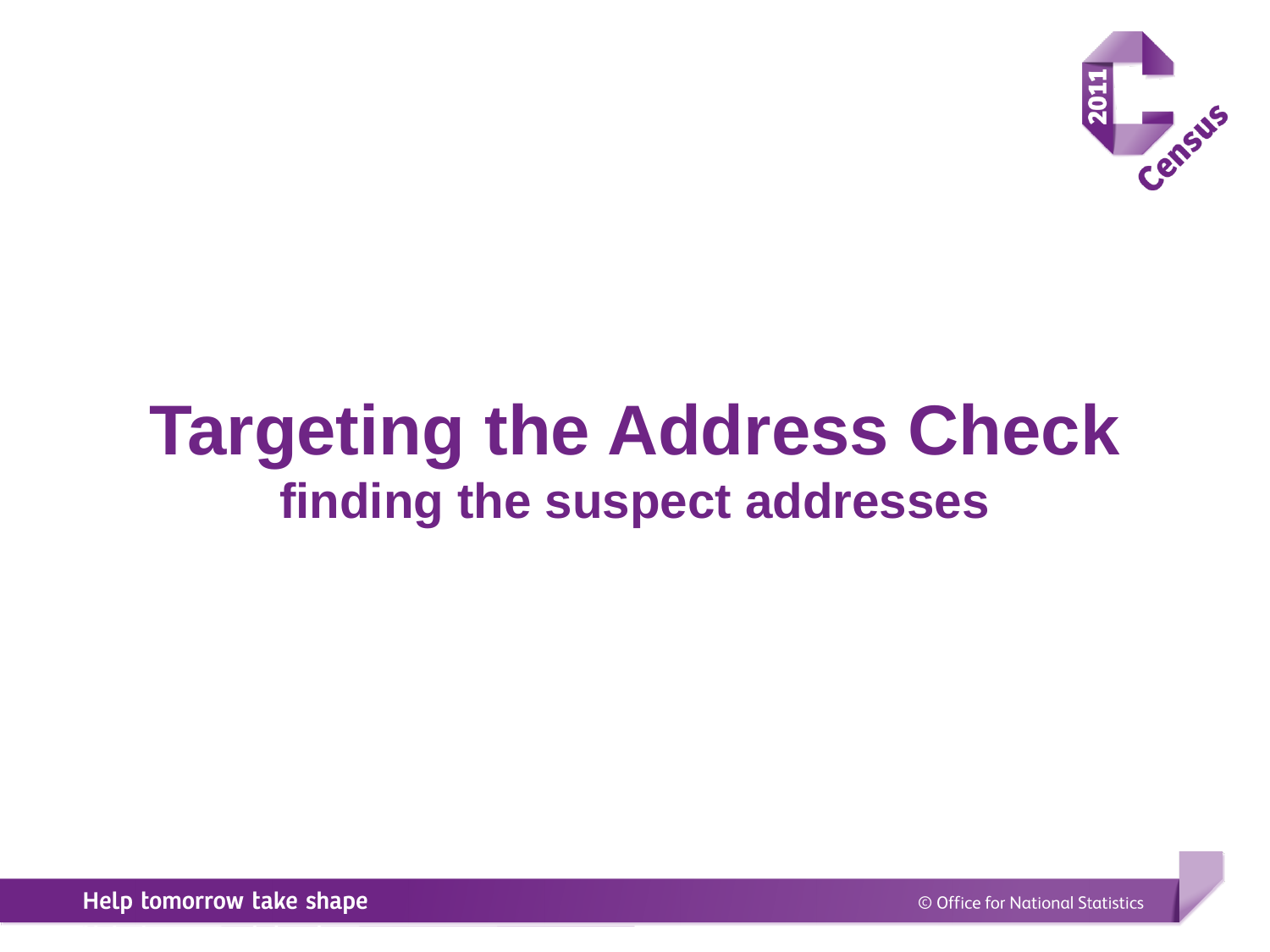

Targeting the Address Check
finding the suspect addresses